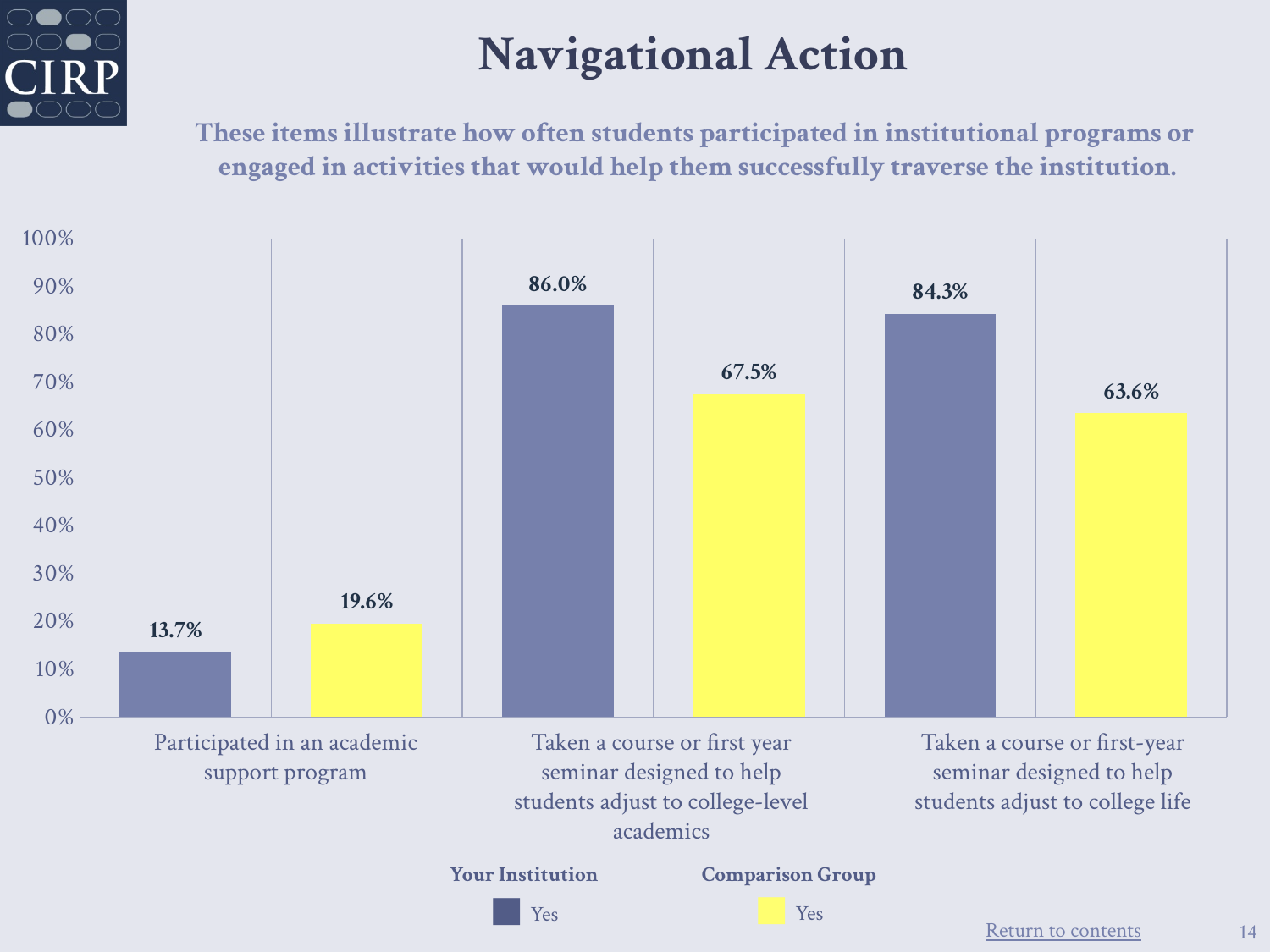

# Navigational Action These items illustrate how often students participated in institutional programs or engaged in activities that would help them successfully traverse the institution.

### Chart

| Category | Yes |
|---|---|
| Institution | 0.137 |
| Comparison | 0.196 |
| Institution | 0.86 |
| Comparison | 0.675 |
| Institution | 0.843 |
| Comparison | 0.636 |
Participated in an academic support program
Taken a course or first year seminar designed to help students adjust to college-level academics
Taken a course or first-year seminar designed to help students adjust to college life
Your Institution
■ Yes
Comparison Group
■ Yes
14